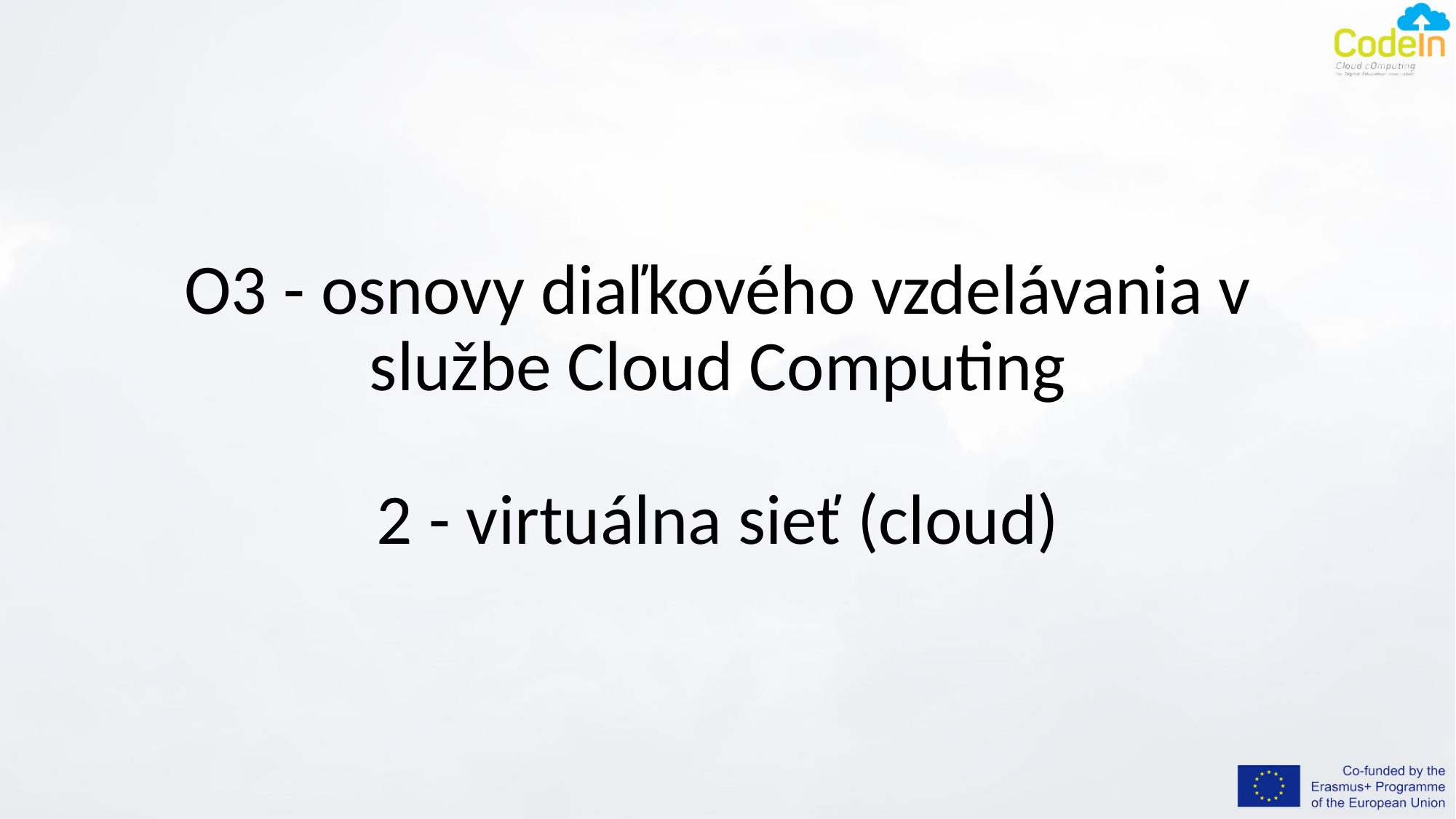

# O3 - osnovy diaľkového vzdelávania v službe Cloud Computing 2 - virtuálna sieť (cloud)